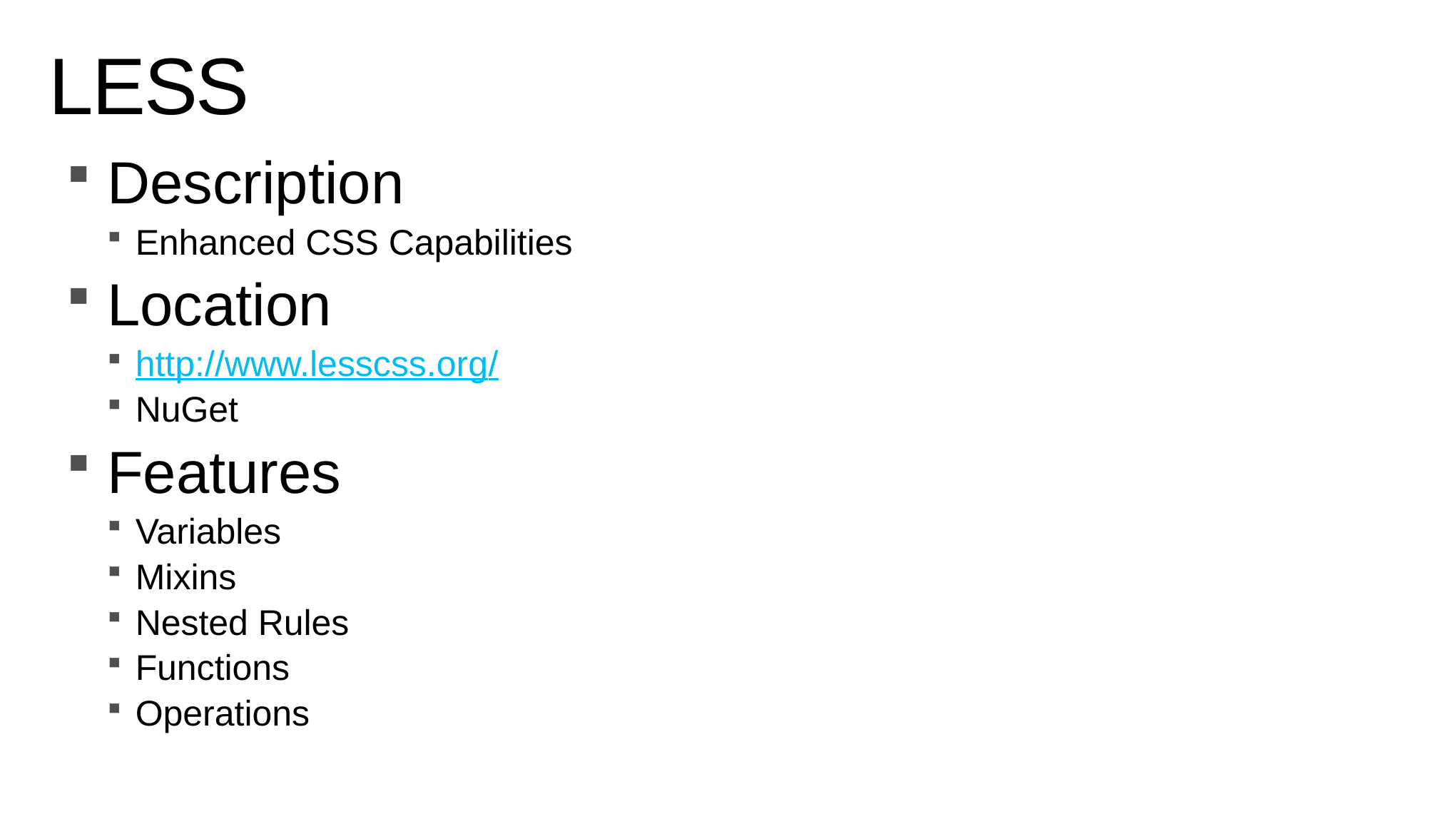

# LESS
Description
Enhanced CSS Capabilities
Location
http://www.lesscss.org/
NuGet
Features
Variables
Mixins
Nested Rules
Functions
Operations